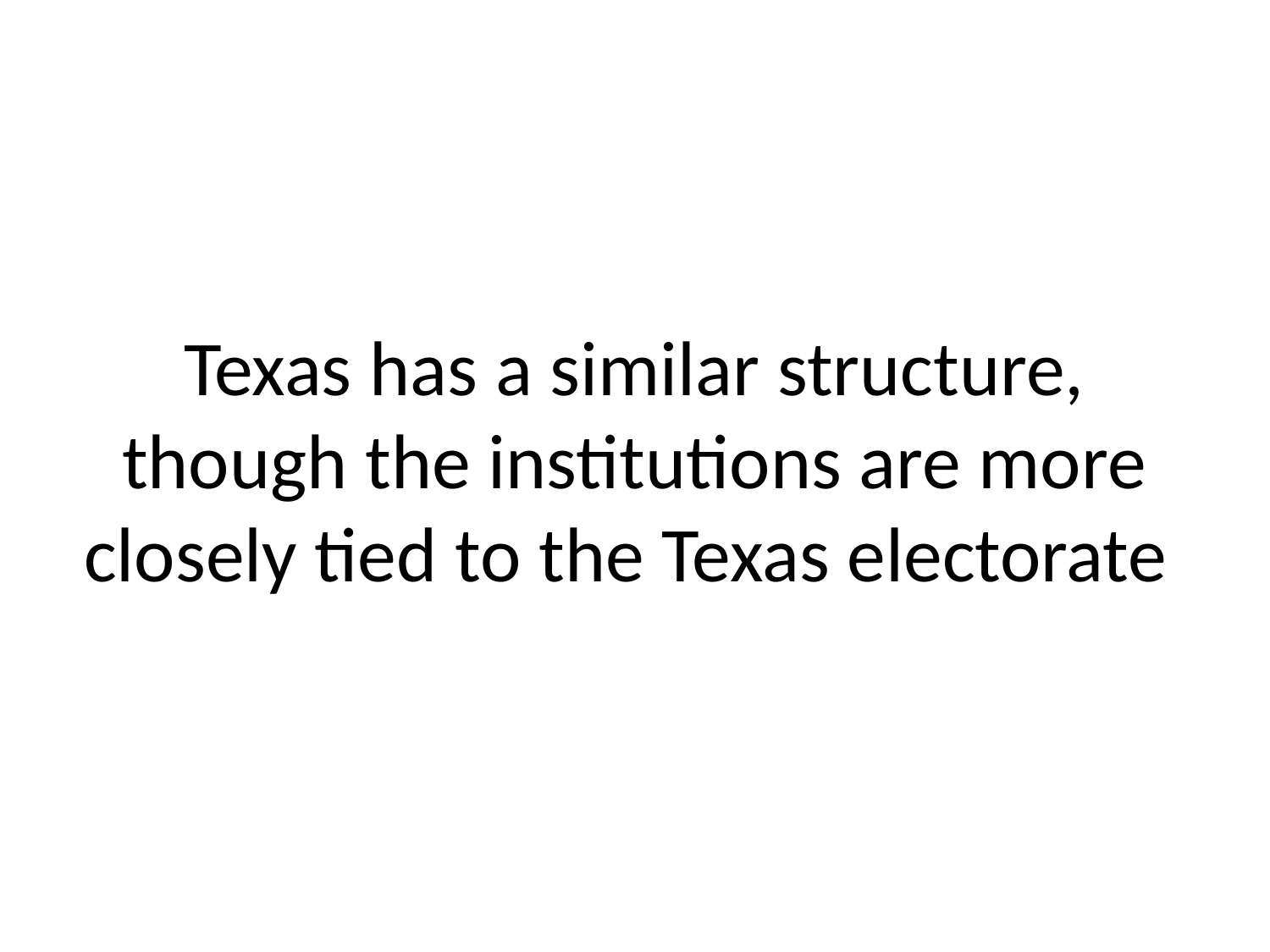

# Texas has a similar structure, though the institutions are more closely tied to the Texas electorate